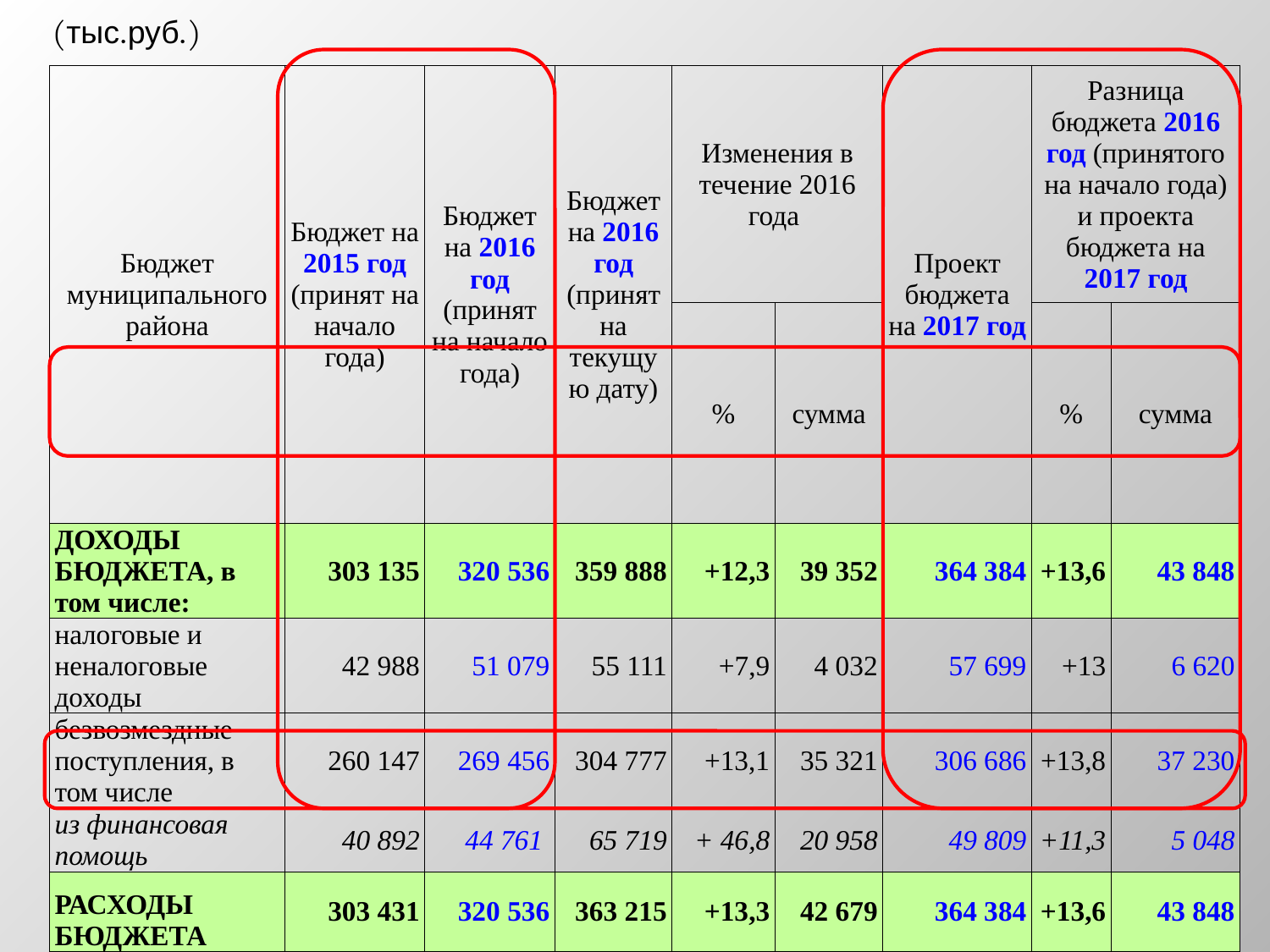

(тыс.руб.)

| Бюджет муниципального района | Бюджет на 2015 год (принят на начало года) | Бюджет на 2016 год (принят на начало года) | Бюджет на 2016 год (принят на текущую дату) | Изменения в течение 2016 года |  | Проект бюджета на 2017 год | Разница бюджета 2016 год (принятого на начало года) и проекта бюджета на 2017 год |  |
| --- | --- | --- | --- | --- | --- | --- | --- | --- |
|  |  |  |  | % | сумма |  | % | сумма |
| ДОХОДЫ БЮДЖЕТА, в том числе: | 303 135 | 320 536 | 359 888 | +12,3 | 39 352 | 364 384 | +13,6 | 43 848 |
| налоговые и неналоговые доходы | 42 988 | 51 079 | 55 111 | +7,9 | 4 032 | 57 699 | +13 | 6 620 |
| безвозмездные поступления, в том числе | 260 147 | 269 456 | 304 777 | +13,1 | 35 321 | 306 686 | +13,8 | 37 230 |
| из финансовая помощь | 40 892 | 44 761 | 65 719 | + 46,8 | 20 958 | 49 809 | +11,3 | 5 048 |
| РАСХОДЫ БЮДЖЕТА | 303 431 | 320 536 | 363 215 | +13,3 | 42 679 | 364 384 | +13,6 | 43 848 |

14.12.2016
Зиминский район
26